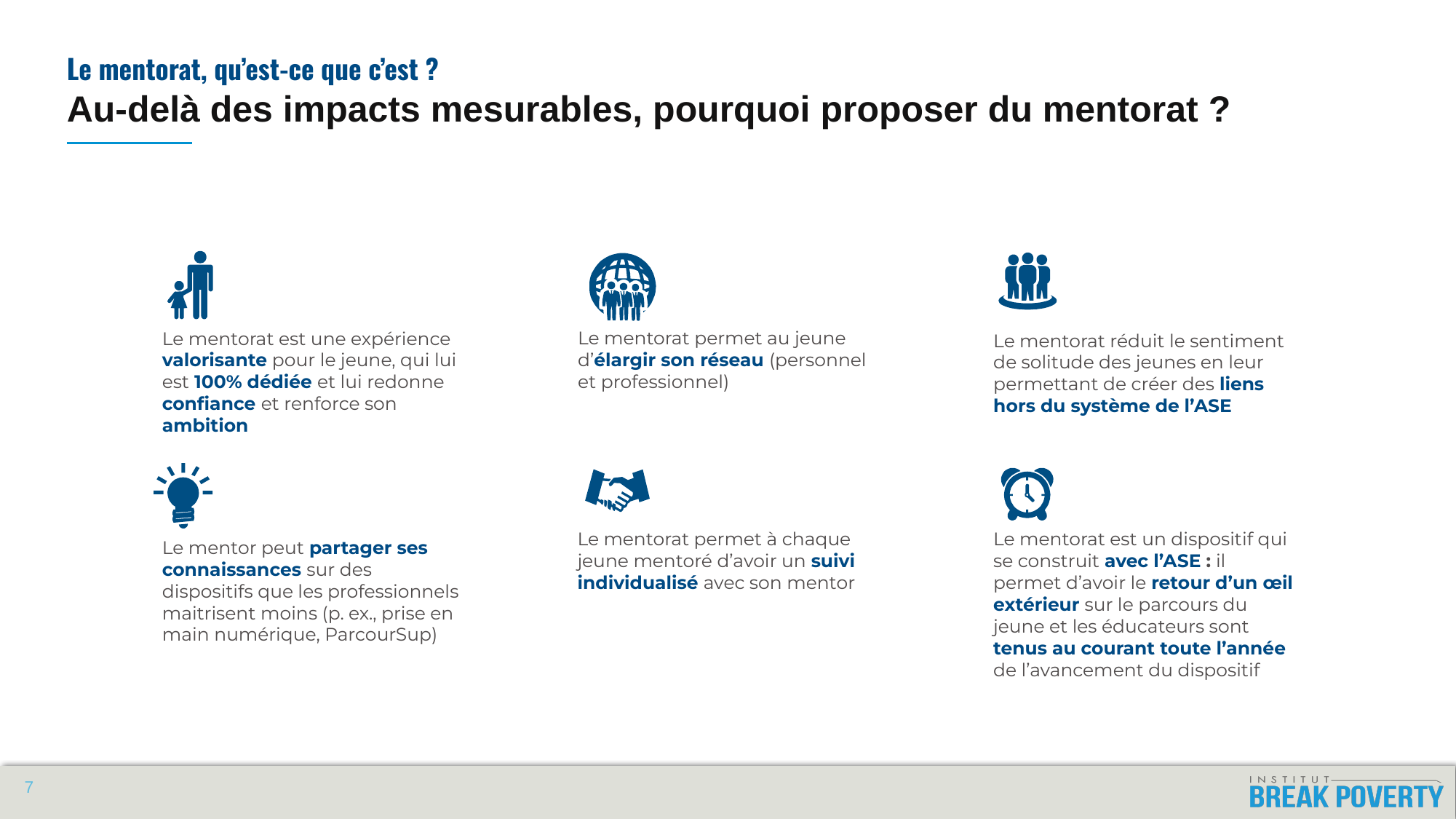

# Le mentorat, qu’est-ce que c’est ? Au-delà des impacts mesurables, pourquoi proposer du mentorat ?

Le mentorat permet au jeune d’élargir son réseau (personnel et professionnel)

Le mentorat permet à chaque jeune mentoré d’avoir un suivi individualisé avec son mentor

Le mentorat est une expérience valorisante pour le jeune, qui lui est 100% dédiée et lui redonne confiance et renforce son ambition

Le mentor peut partager ses connaissances sur des dispositifs que les professionnels maitrisent moins (p. ex., prise en main numérique, ParcourSup)

Le mentorat réduit le sentiment de solitude des jeunes en leur permettant de créer des liens hors du système de l’ASE

Le mentorat est un dispositif qui se construit avec l’ASE : il permet d’avoir le retour d’un œil extérieur sur le parcours du jeune et les éducateurs sont tenus au courant toute l’année de l’avancement du dispositif

7